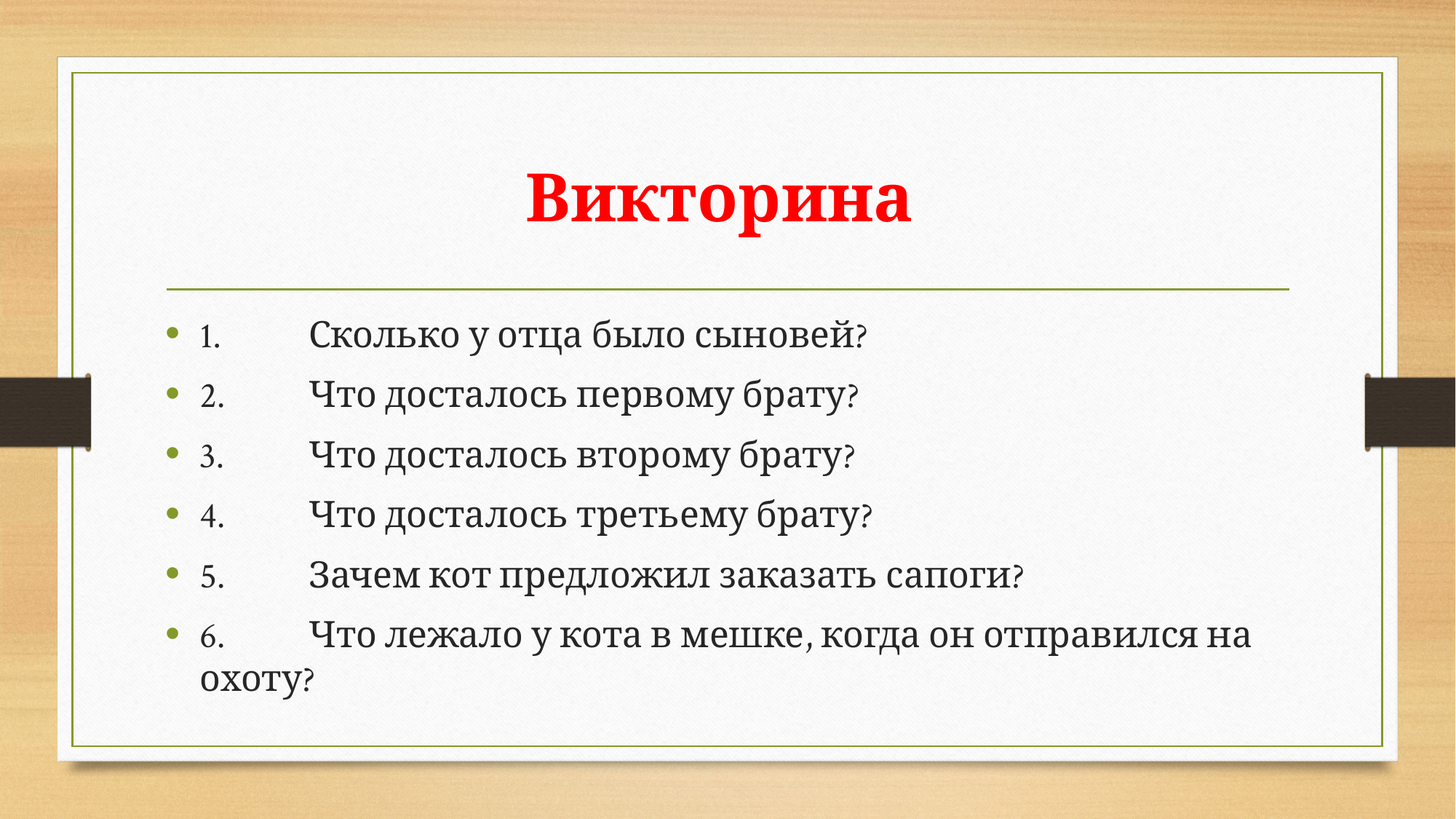

# Викторина
1.	Сколько у отца было сыновей?
2.	Что досталось первому брату?
3.	Что досталось второму брату?
4.	Что досталось третьему брату?
5.	Зачем кот предложил заказать сапоги?
6.	Что лежало у кота в мешке, когда он отправился на охоту?